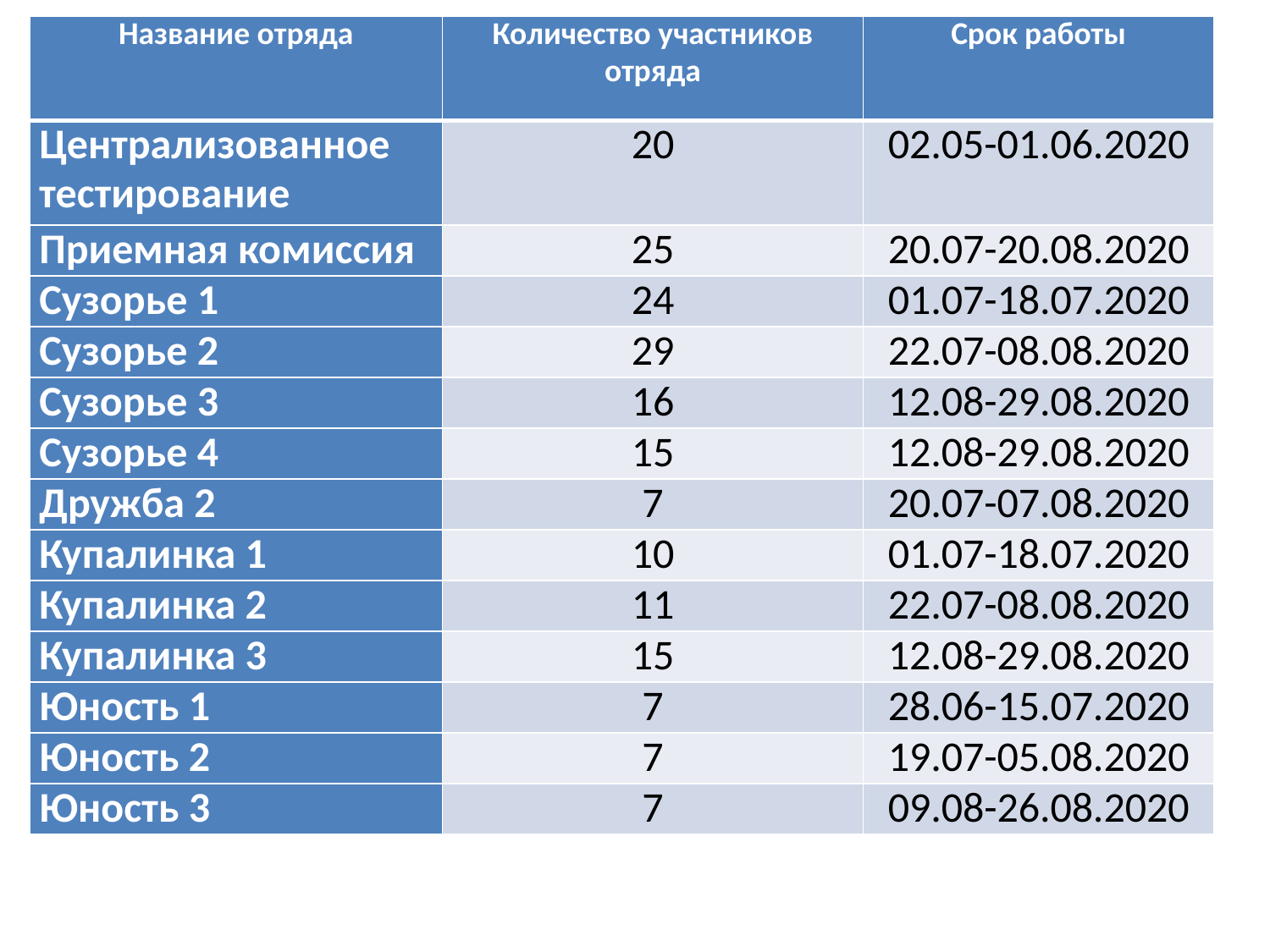

| Название отряда | Количество участников отряда | Срок работы |
| --- | --- | --- |
| Централизованное тестирование | 20 | 02.05-01.06.2020 |
| Приемная комиссия | 25 | 20.07-20.08.2020 |
| Сузорье 1 | 24 | 01.07-18.07.2020 |
| Сузорье 2 | 29 | 22.07-08.08.2020 |
| Сузорье 3 | 16 | 12.08-29.08.2020 |
| Сузорье 4 | 15 | 12.08-29.08.2020 |
| Дружба 2 | 7 | 20.07-07.08.2020 |
| Купалинка 1 | 10 | 01.07-18.07.2020 |
| Купалинка 2 | 11 | 22.07-08.08.2020 |
| Купалинка 3 | 15 | 12.08-29.08.2020 |
| Юность 1 | 7 | 28.06-15.07.2020 |
| Юность 2 | 7 | 19.07-05.08.2020 |
| Юность 3 | 7 | 09.08-26.08.2020 |
#